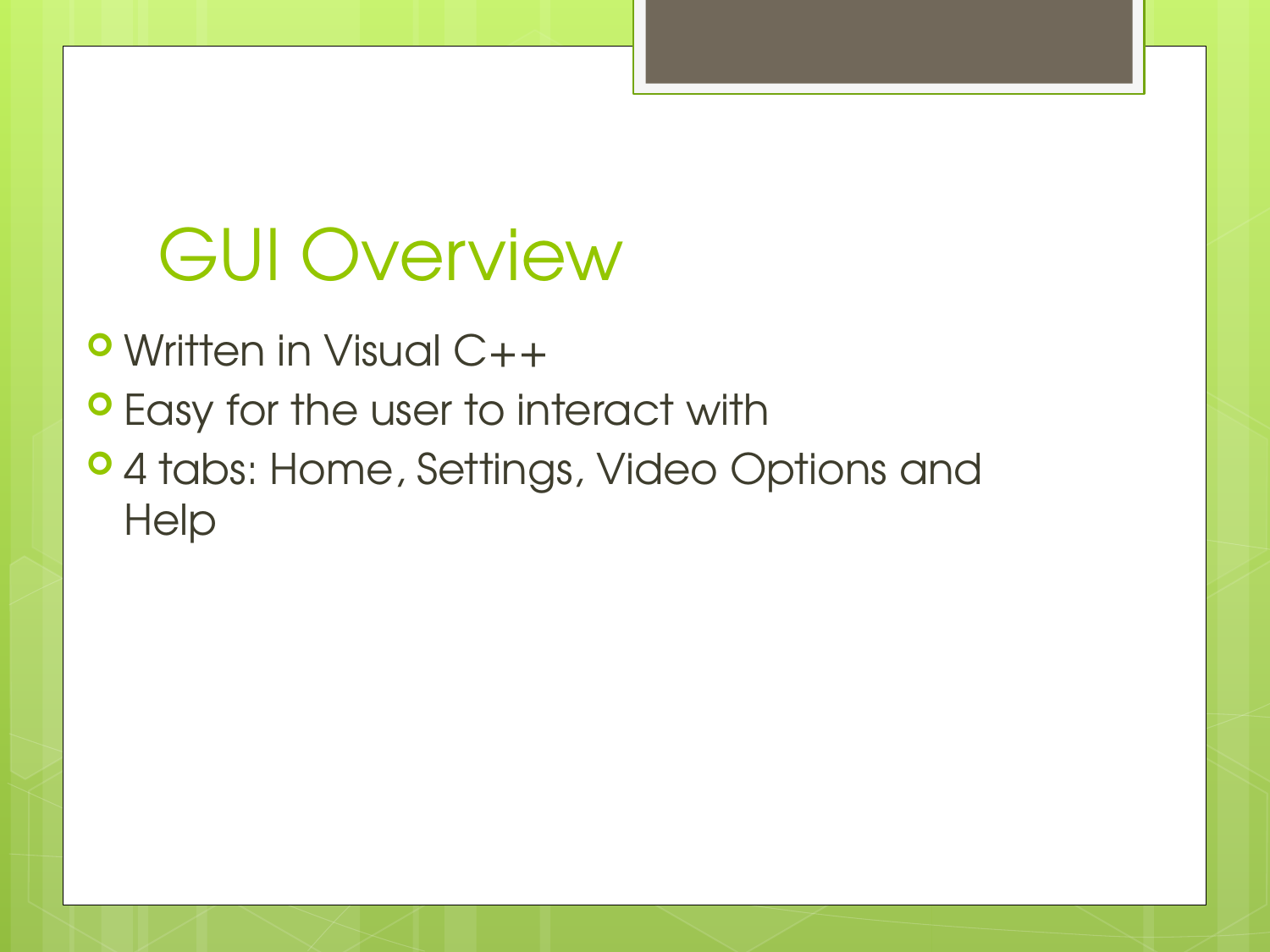

# GUI Overview
Written in Visual C++
Easy for the user to interact with
4 tabs: Home, Settings, Video Options and Help